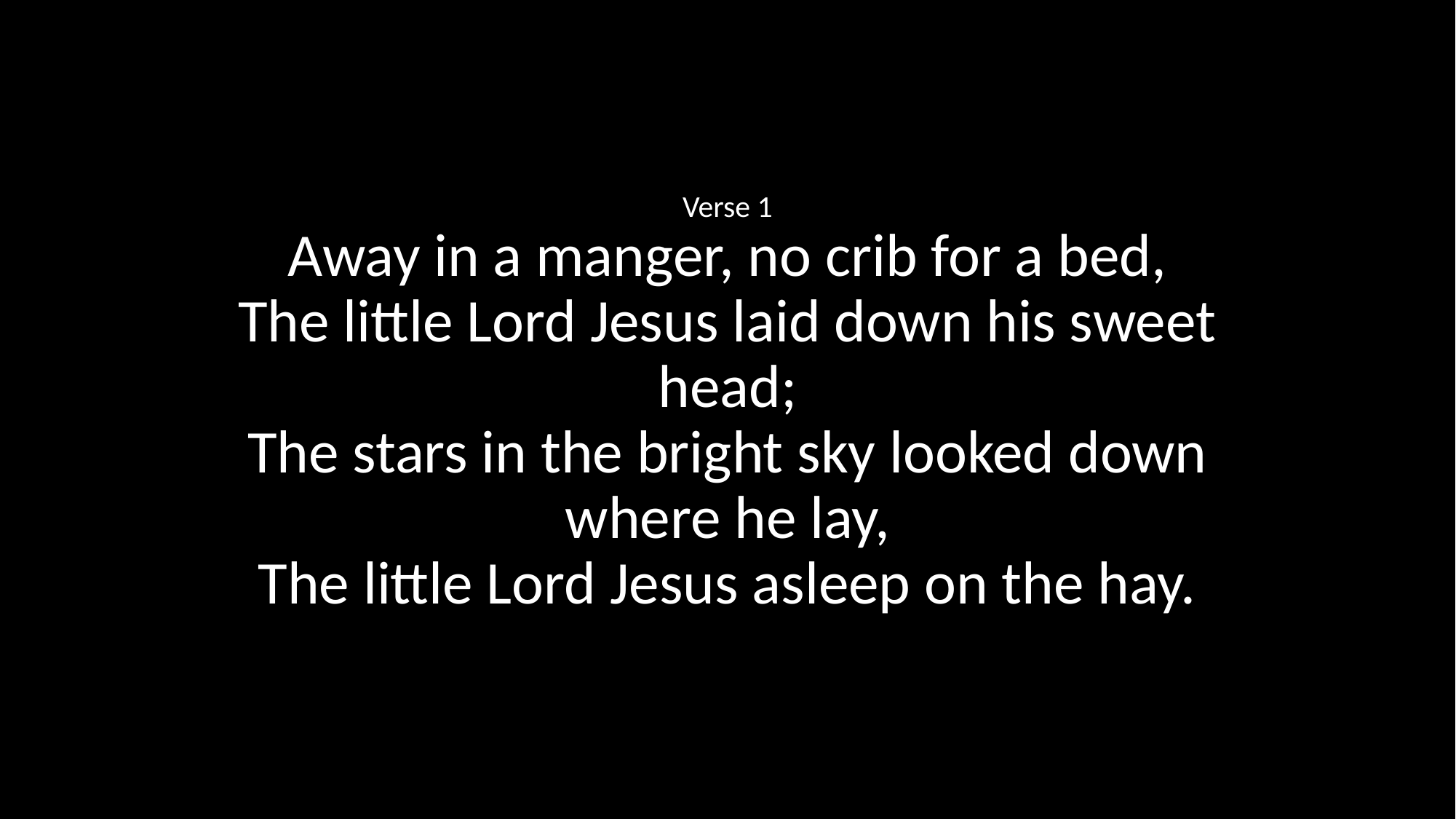

Verse 1
Away in a manger, no crib for a bed,
The little Lord Jesus laid down his sweet head;
The stars in the bright sky looked down where he lay,
The little Lord Jesus asleep on the hay.